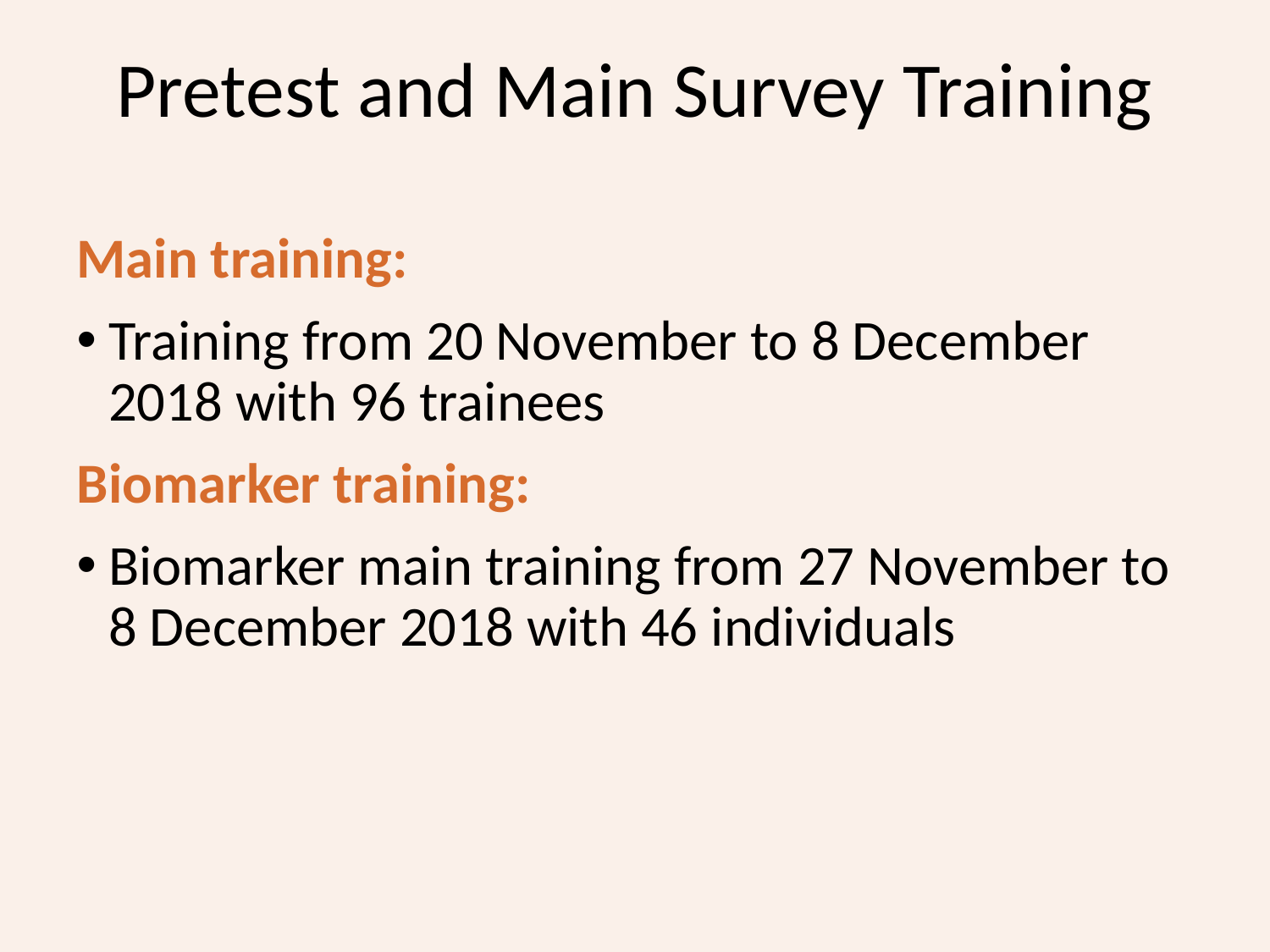

# Pretest and Main Survey Training
Main training:
Training from 20 November to 8 December 2018 with 96 trainees
Biomarker training:
Biomarker main training from 27 November to 8 December 2018 with 46 individuals